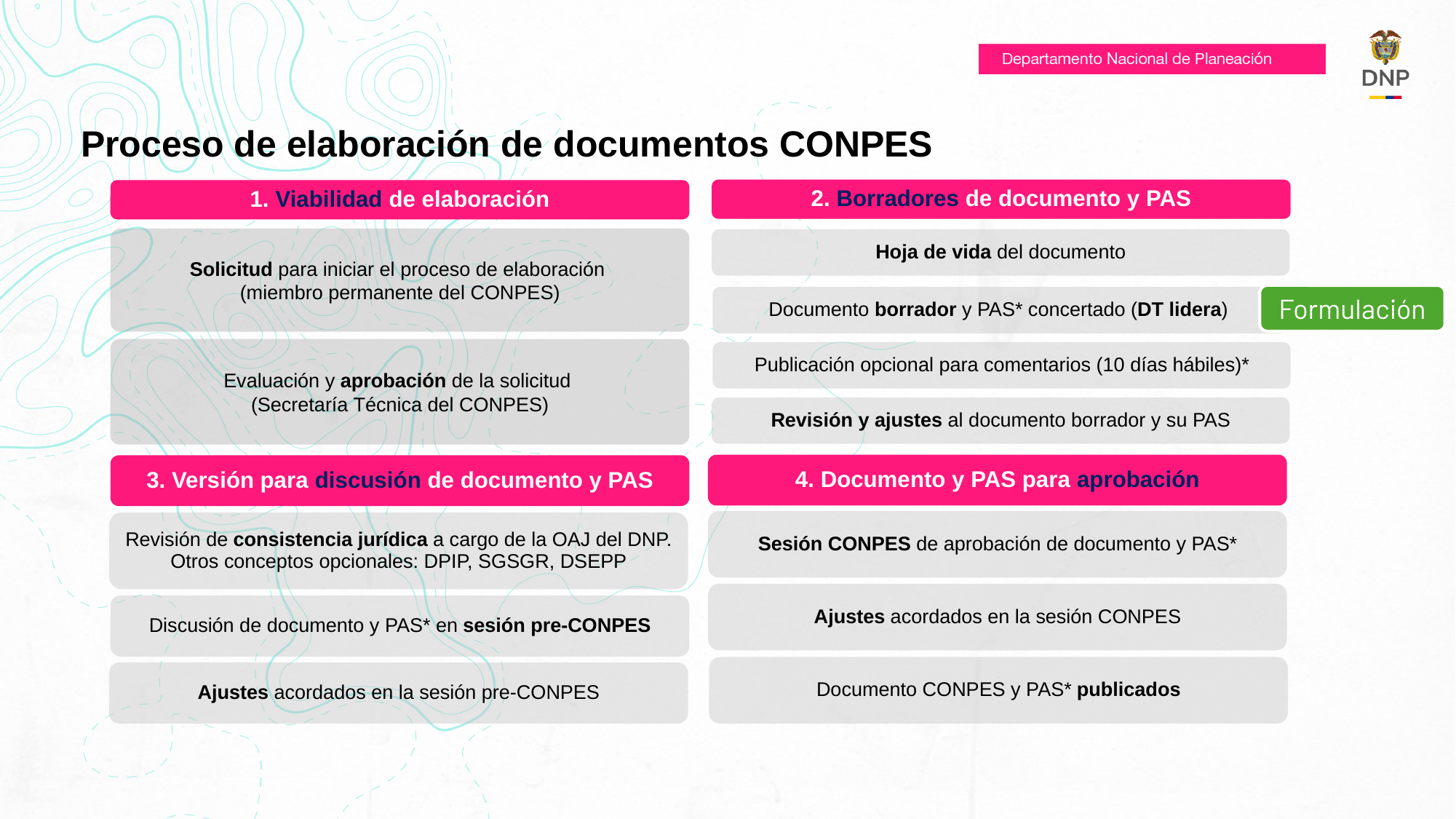

# Proceso de elaboración de documentos CONPES
2. Borradores de documento y PAS
1. Viabilidad de elaboración
Solicitud para iniciar el proceso de elaboración
(miembro permanente del CONPES)
Evaluación y aprobación de la solicitud
(Secretaría Técnica del CONPES)
Hoja de vida del documento
Documento borrador y PAS* concertado (DT lidera)
Publicación opcional para comentarios (10 días hábiles)*
Revisión y ajustes al documento borrador y su PAS
Formulación
4. Documento y PAS para aprobación
3. Versión para discusión de documento y PAS
Sesión CONPES de aprobación de documento y PAS*
Ajustes acordados en la sesión CONPES
Documento CONPES y PAS* publicados
Revisión de consistencia jurídica a cargo de la OAJ del DNP. Otros conceptos opcionales: DPIP, SGSGR, DSEPP
Discusión de documento y PAS* en sesión pre-CONPES
Ajustes acordados en la sesión pre-CONPES